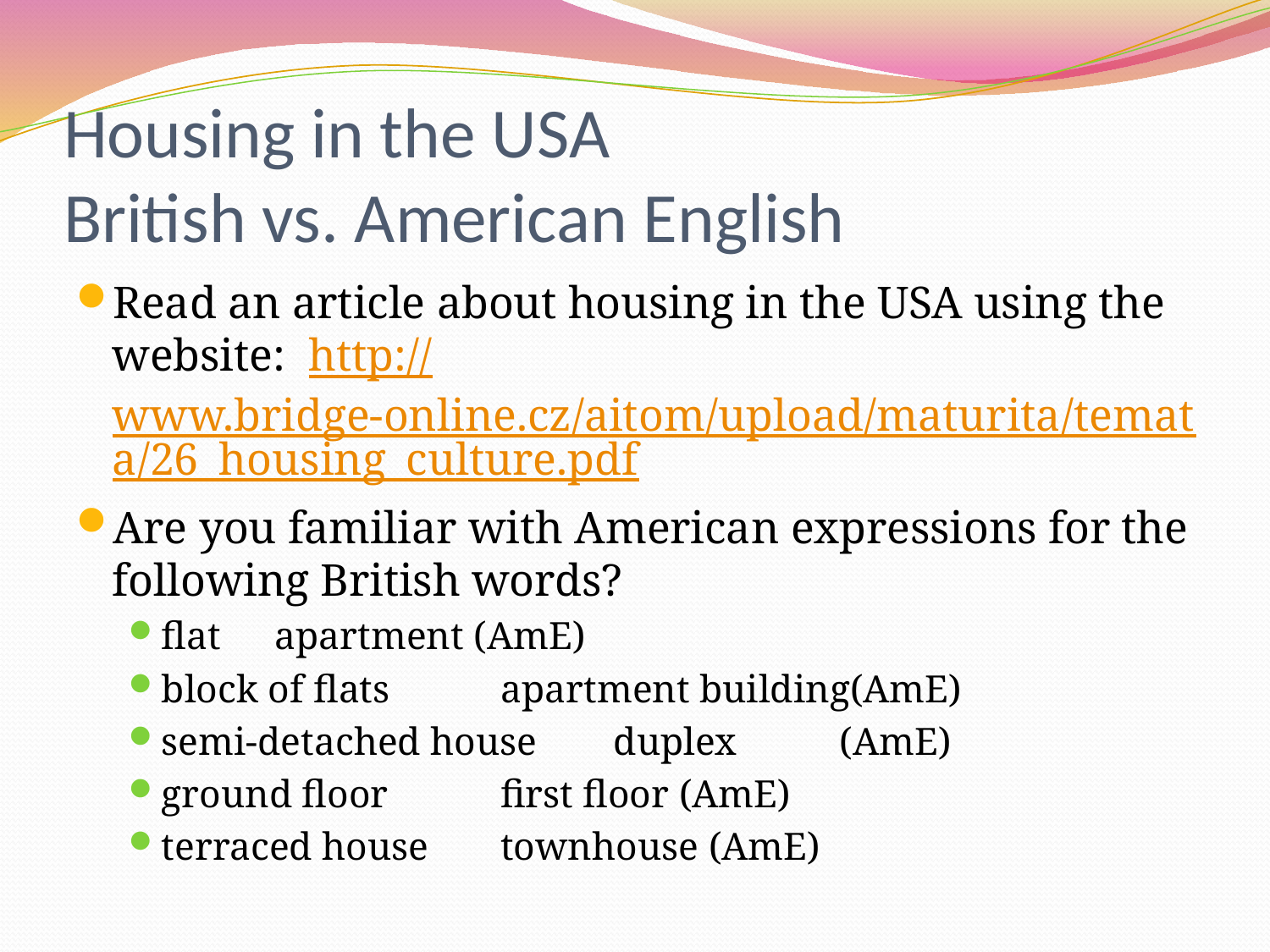

# Housing in the USA British vs. American English
Read an article about housing in the USA using the website:  http://www.bridge-online.cz/aitom/upload/maturita/temata/26_housing_culture.pdf
Are you familiar with American expressions for the following British words?
flat			apartment (AmE)
block of flats		apartment building(AmE)
semi-detached house	duplex	(AmE)
ground floor		first floor (AmE)
terraced house		townhouse (AmE)